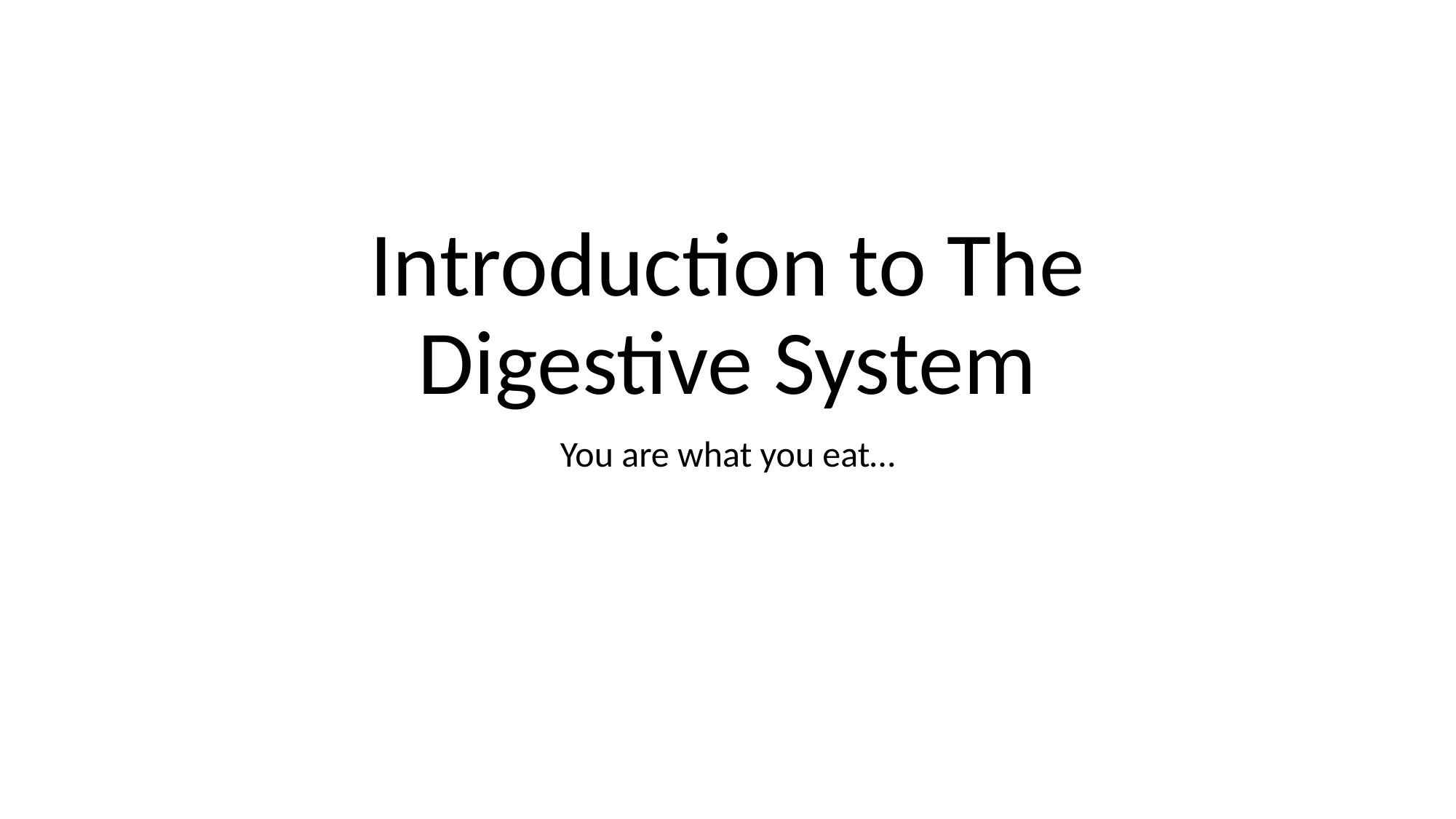

# Introduction to The Digestive System
You are what you eat…